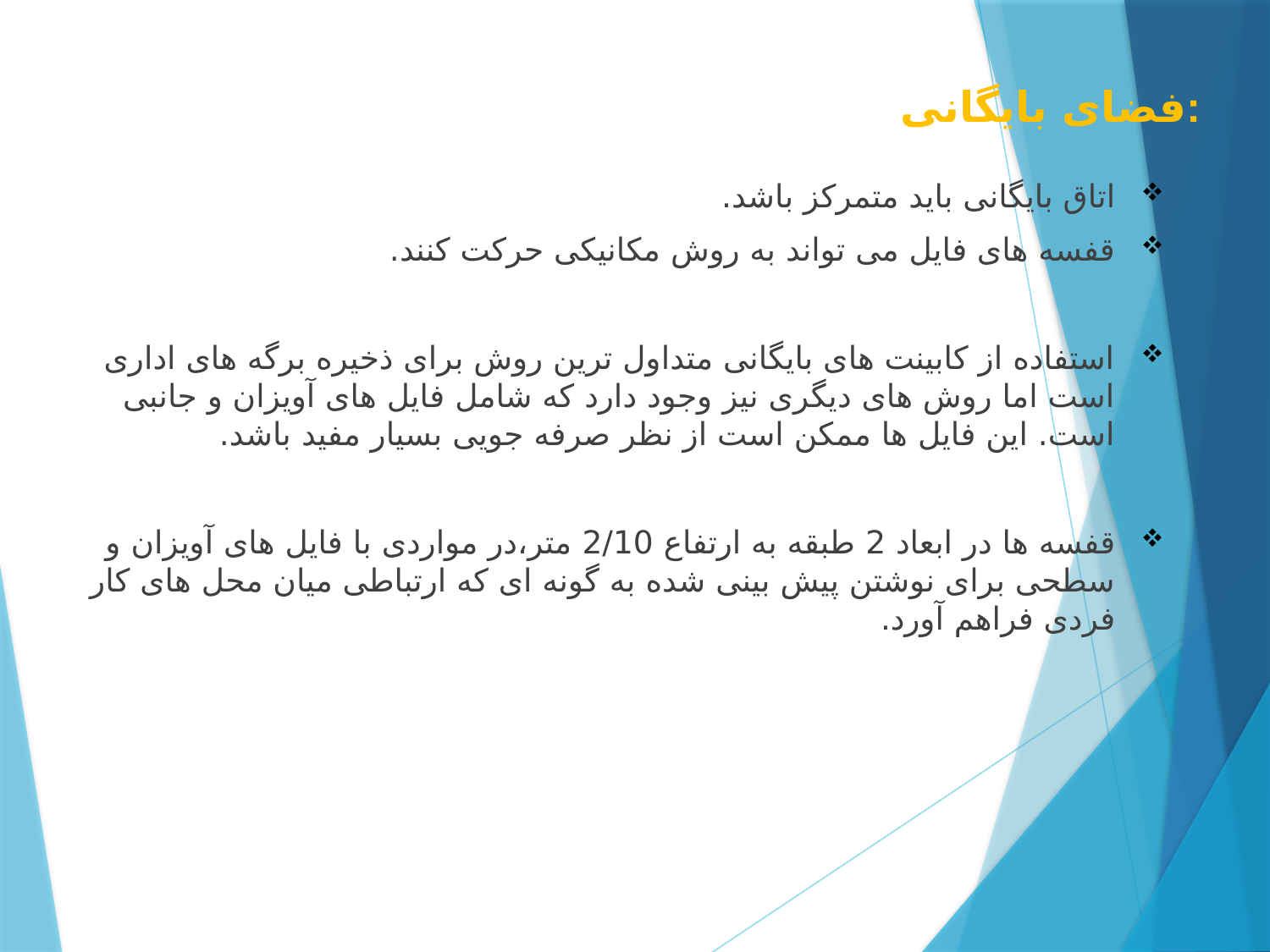

فضای بایگانی:
اتاق بایگانی باید متمرکز باشد.
قفسه های فایل می تواند به روش مکانیکی حرکت کنند.

استفاده از کابینت های بایگانی متداول ترین روش برای ذخیره برگه های اداری است اما روش های دیگری نیز وجود دارد که شامل فایل های آویزان و جانبی است. این فایل ها ممکن است از نظر صرفه جویی بسیار مفید باشد.

قفسه ها در ابعاد 2 طبقه به ارتفاع 2/10 متر،در مواردی با فایل های آویزان و سطحی برای نوشتن پیش بینی شده به گونه ای که ارتباطی میان محل های کار فردی فراهم آورد.